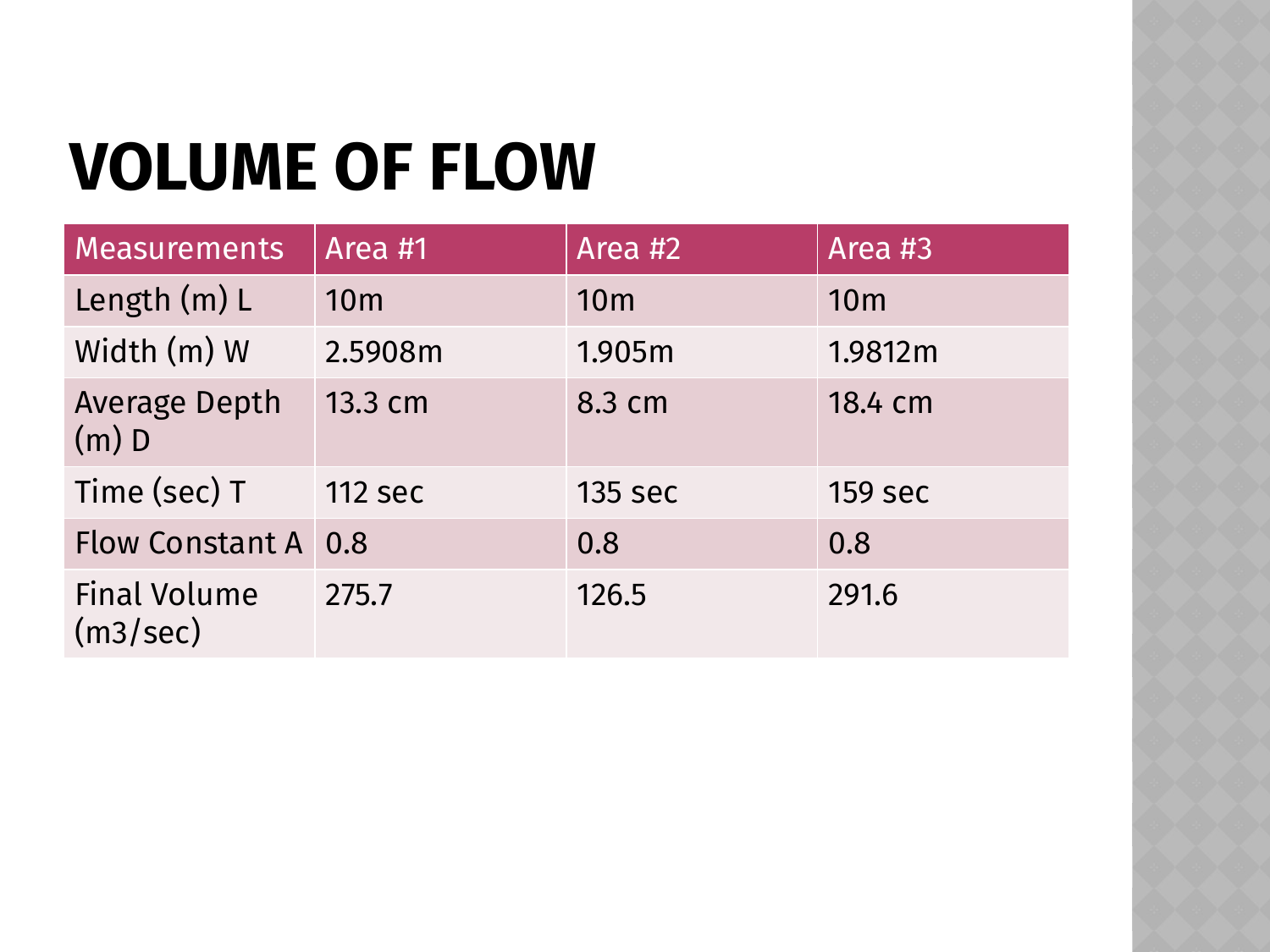

# Volume of Flow
| Measurements | Area #1 | Area #2 | Area #3 |
| --- | --- | --- | --- |
| Length (m) L | 10m | 10m | 10m |
| Width (m) W | 2.5908m | 1.905m | 1.9812m |
| Average Depth (m) D | 13.3 cm | 8.3 cm | 18.4 cm |
| Time (sec) T | 112 sec | 135 sec | 159 sec |
| Flow Constant A | 0.8 | 0.8 | 0.8 |
| Final Volume (m3/sec) | 275.7 | 126.5 | 291.6 |